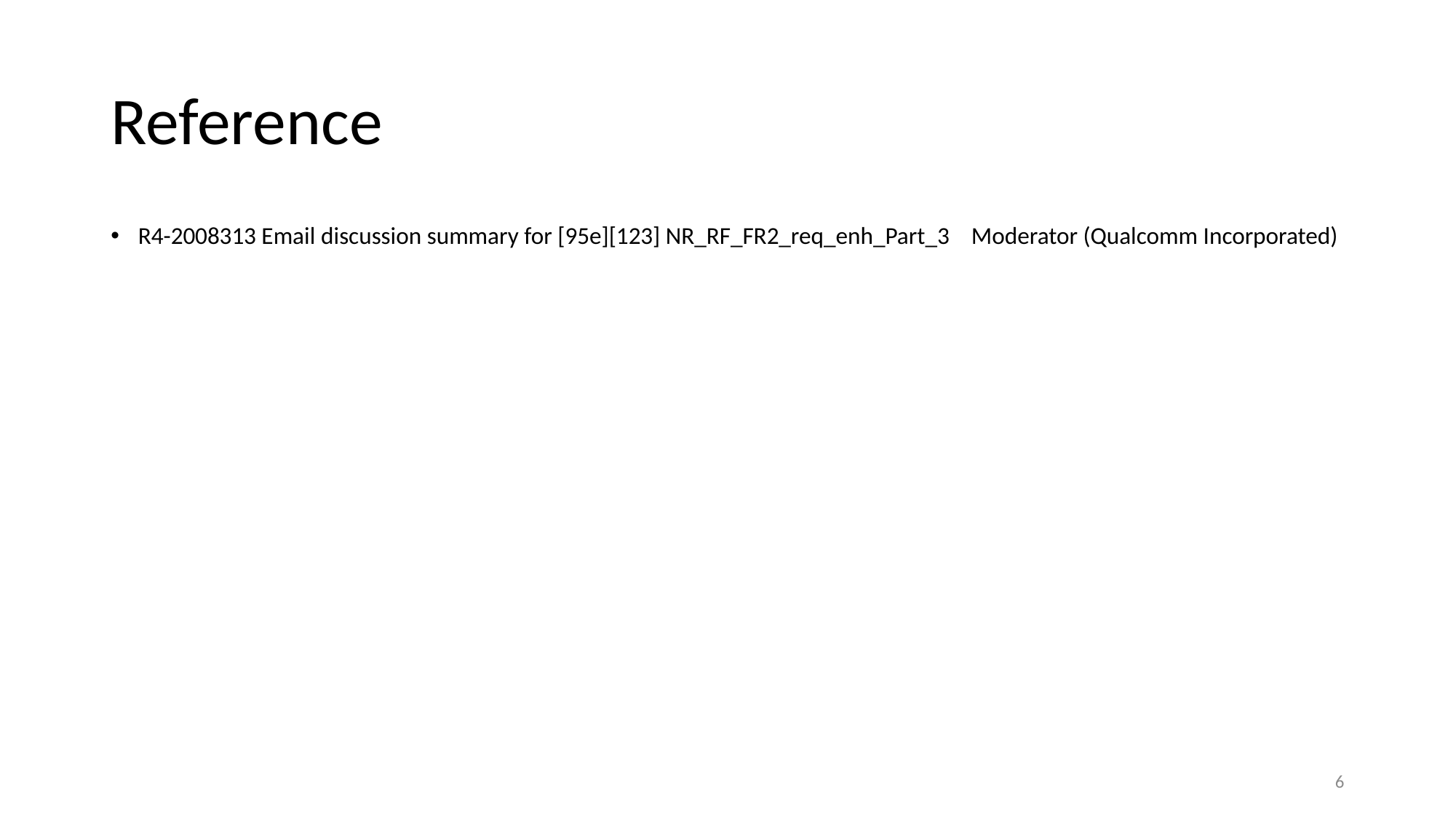

# Reference
R4-2008313 Email discussion summary for [95e][123] NR_RF_FR2_req_enh_Part_3    Moderator (Qualcomm Incorporated)

6